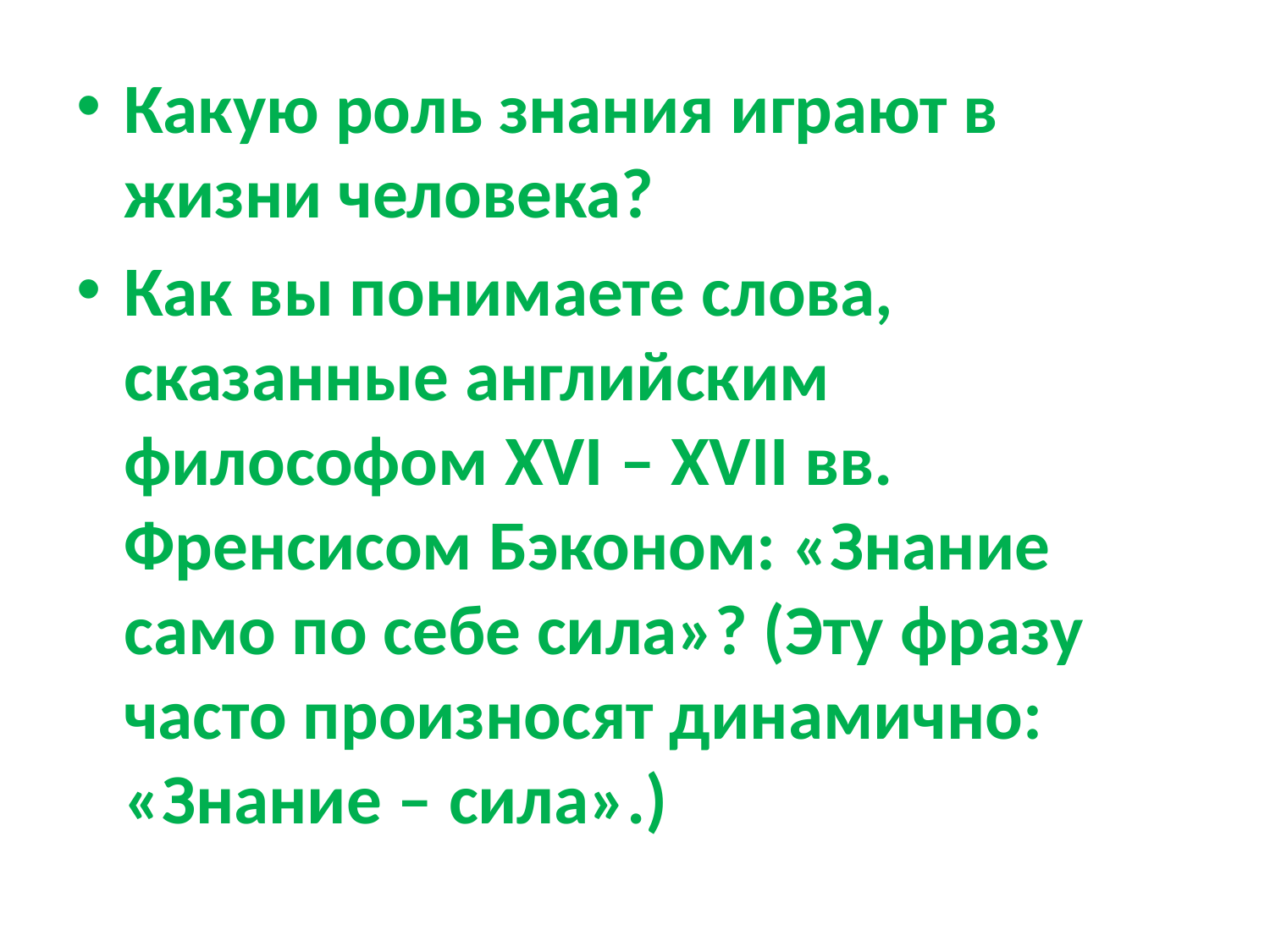

#
Какую роль знания играют в жизни человека?
Как вы понимаете слова, сказанные английским философом XVI – XVII вв. Френсисом Бэконом: «Знание само по себе сила»? (Эту фразу часто произносят динамично: «Знание – сила».)